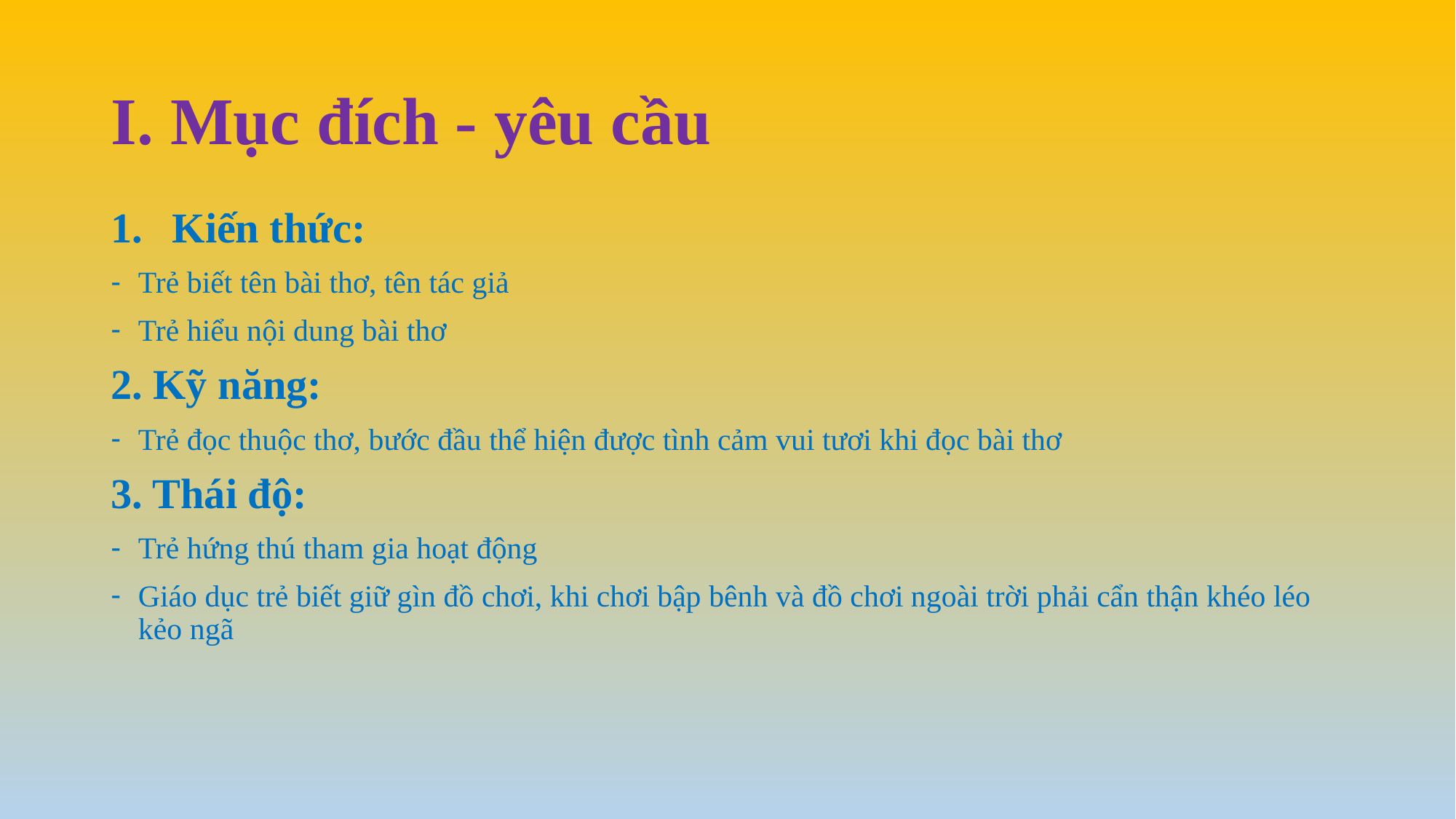

# I. Mục đích - yêu cầu
Kiến thức:
Trẻ biết tên bài thơ, tên tác giả
Trẻ hiểu nội dung bài thơ
2. Kỹ năng:
Trẻ đọc thuộc thơ, bước đầu thể hiện được tình cảm vui tươi khi đọc bài thơ
3. Thái độ:
Trẻ hứng thú tham gia hoạt động
Giáo dục trẻ biết giữ gìn đồ chơi, khi chơi bập bênh và đồ chơi ngoài trời phải cẩn thận khéo léo kẻo ngã